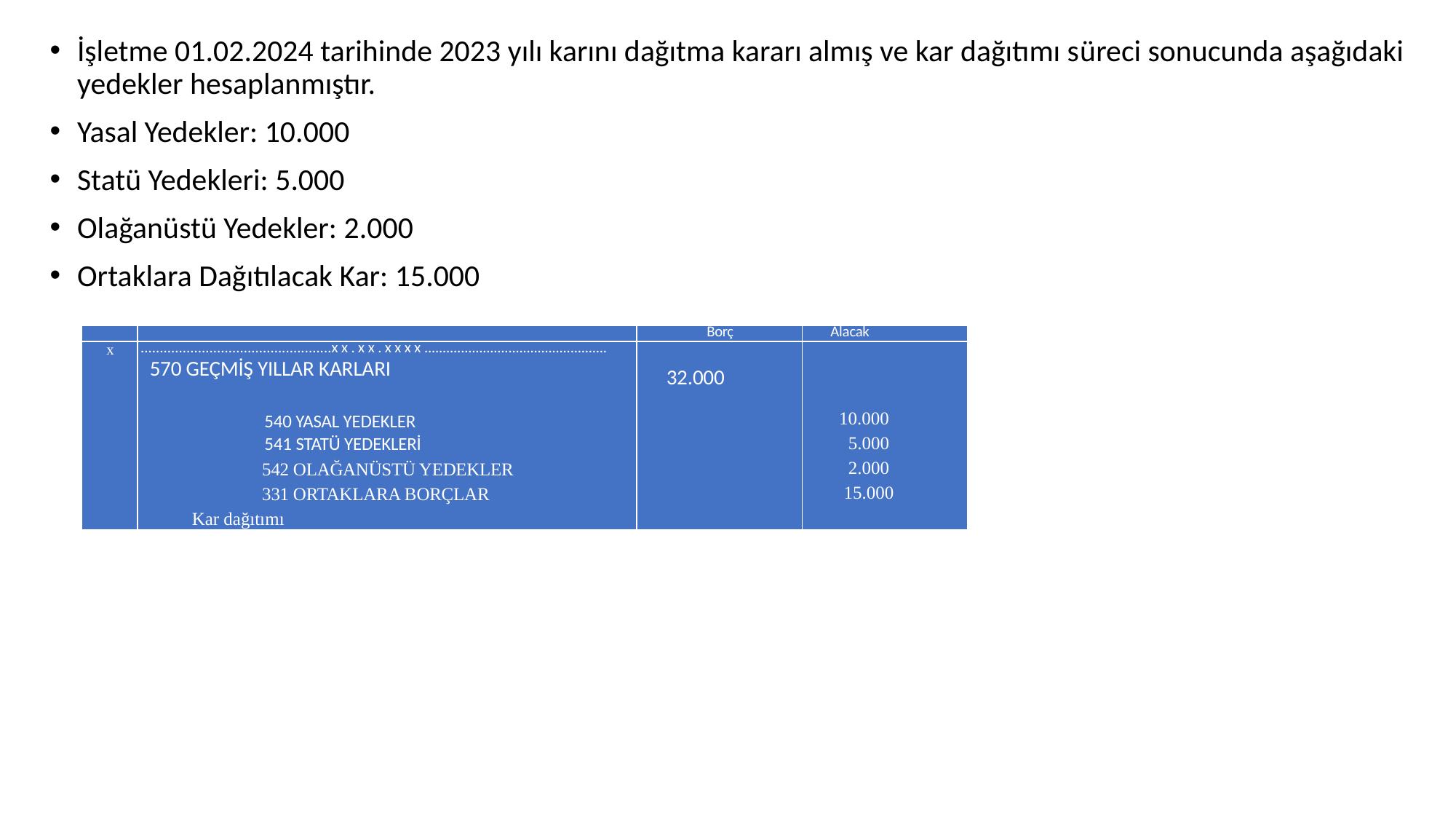

İşletme 01.02.2024 tarihinde 2023 yılı karını dağıtma kararı almış ve kar dağıtımı süreci sonucunda aşağıdaki yedekler hesaplanmıştır.
Yasal Yedekler: 10.000
Statü Yedekleri: 5.000
Olağanüstü Yedekler: 2.000
Ortaklara Dağıtılacak Kar: 15.000
|  |  | Borç | Alacak |
| --- | --- | --- | --- |
| x | ..................................................xx.xx.xxxx.................................................. 570 GEÇMİŞ YILLAR KARLARI 540 YASAL YEDEKLER 541 STATÜ YEDEKLERİ 542 OLAĞANÜSTÜ YEDEKLER 331 ORTAKLARA BORÇLAR Kar dağıtımı | 32.000 | 10.000 5.000 2.000 15.000 |